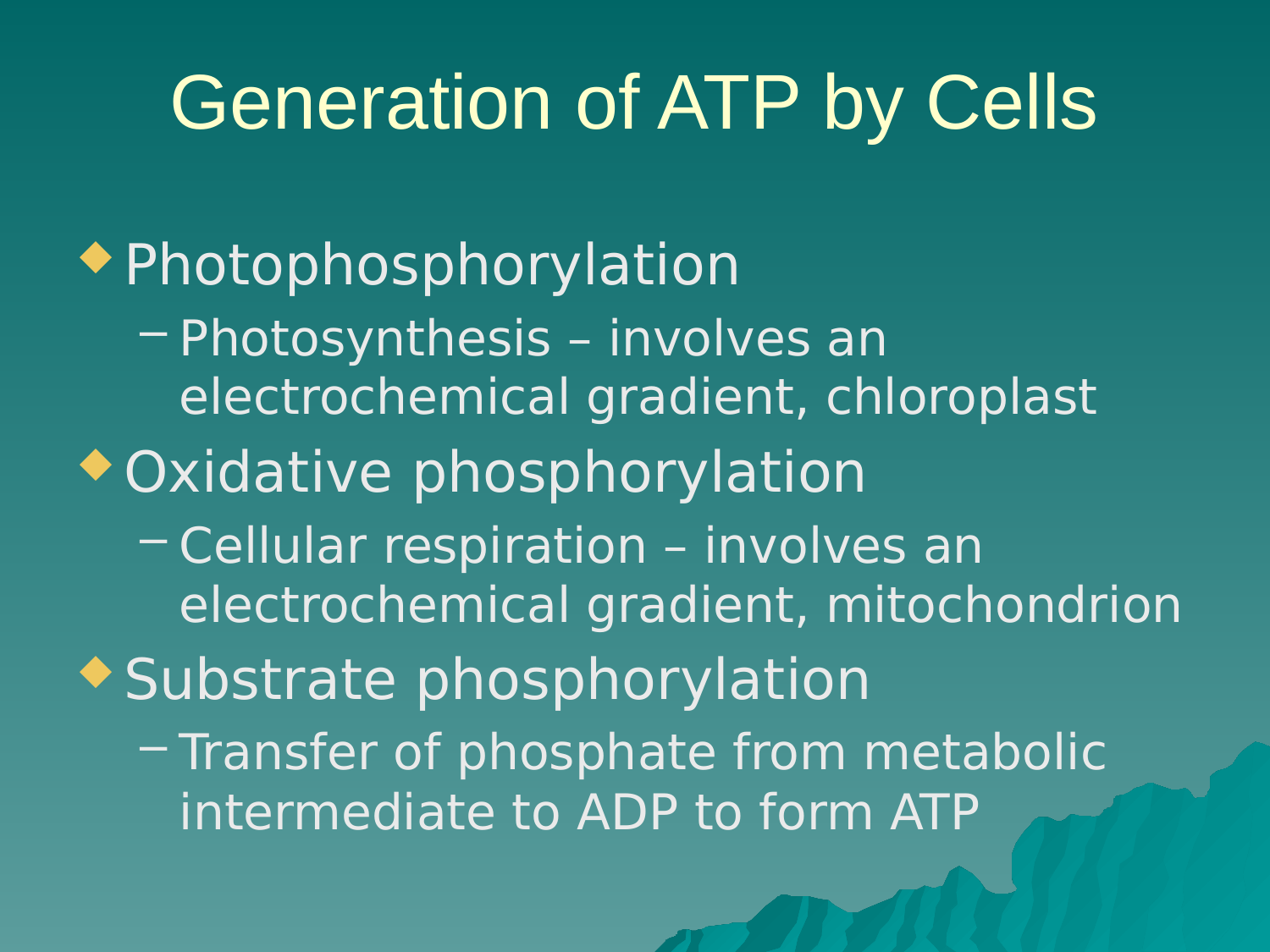

# Generation of ATP by Cells
Photophosphorylation
Photosynthesis – involves an electrochemical gradient, chloroplast
Oxidative phosphorylation
Cellular respiration – involves an electrochemical gradient, mitochondrion
Substrate phosphorylation
Transfer of phosphate from metabolic intermediate to ADP to form ATP